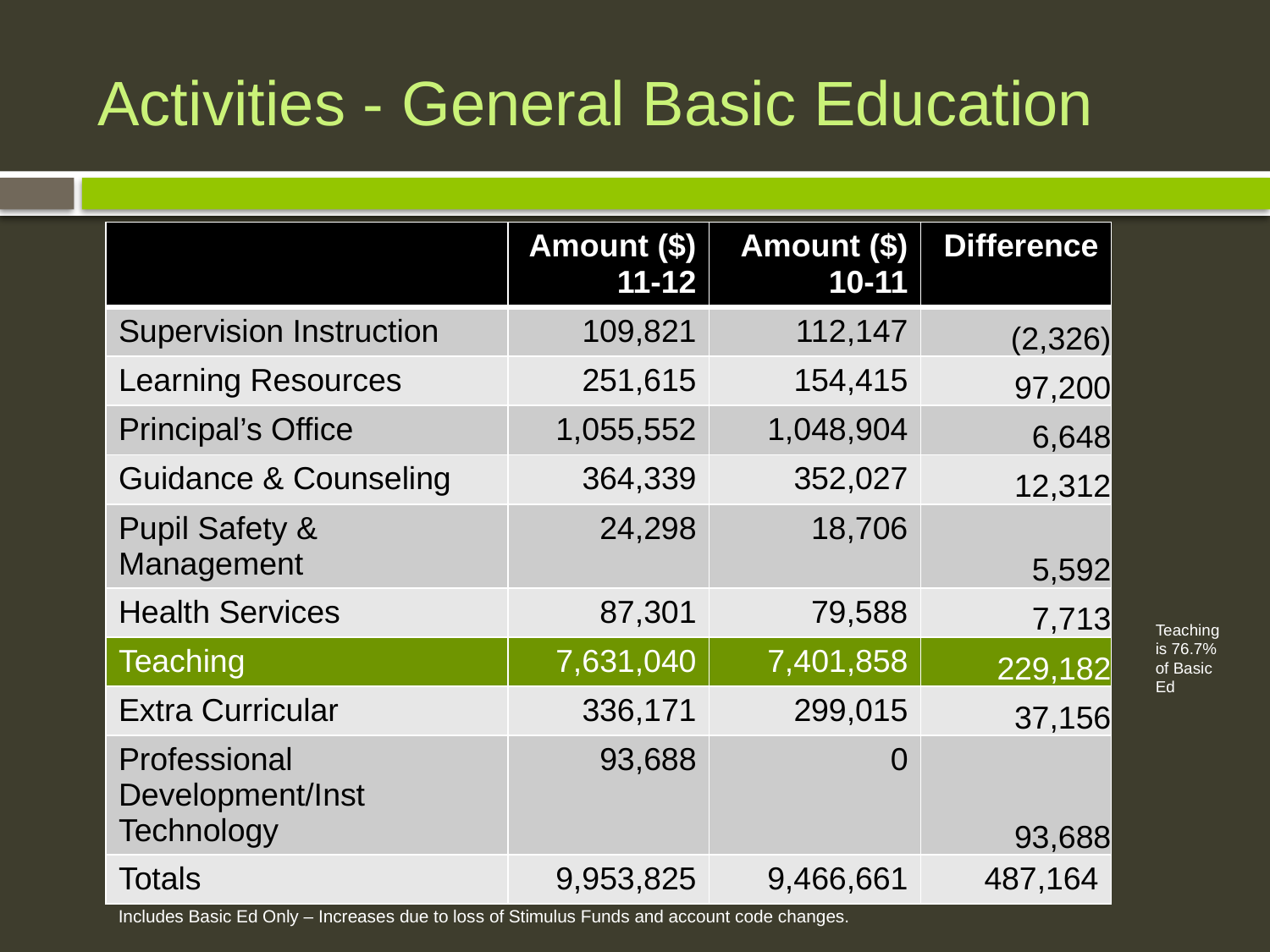

# Activities - General Basic Education
|  | Amount ($) 11-12 | Amount ($) 10-11 | Difference |
| --- | --- | --- | --- |
| Supervision Instruction | 109,821 | 112,147 | (2,326) |
| Learning Resources | 251,615 | 154,415 | 97,200 |
| Principal’s Office | 1,055,552 | 1,048,904 | 6,648 |
| Guidance & Counseling | 364,339 | 352,027 | 12,312 |
| Pupil Safety & Management | 24,298 | 18,706 | 5,592 |
| Health Services | 87,301 | 79,588 | 7,713 |
| Teaching | 7,631,040 | 7,401,858 | 229,182 |
| Extra Curricular | 336,171 | 299,015 | 37,156 |
| Professional Development/Inst Technology | 93,688 | 0 | 93,688 |
| Totals | 9,953,825 | 9,466,661 | 487,164 |
Teaching is 76.7% of Basic Ed
Includes Basic Ed Only – Increases due to loss of Stimulus Funds and account code changes.